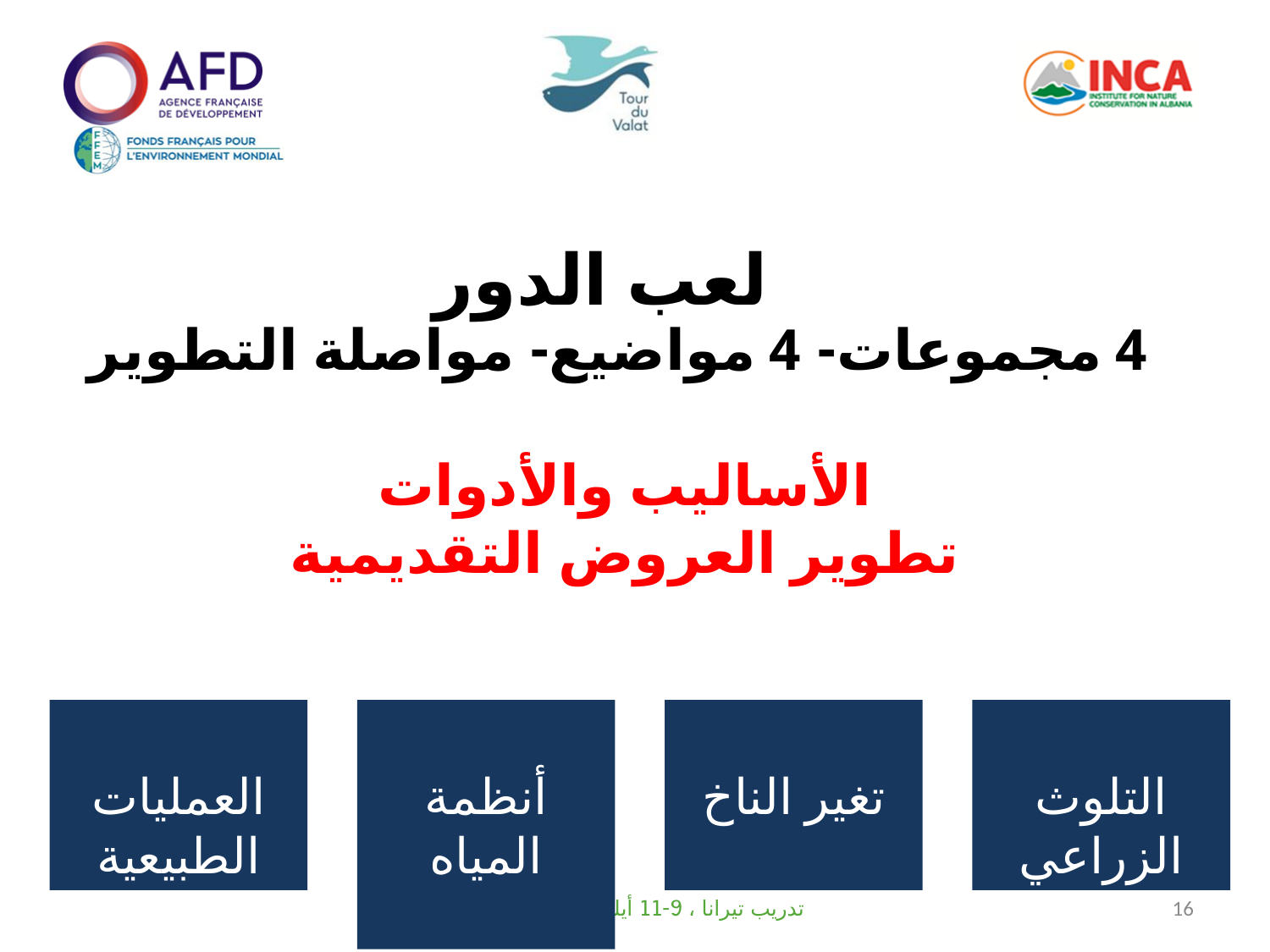

لعب الدور
 4 مجموعات- 4 مواضيع- مواصلة التطوير

الأساليب والأدوات
تطوير العروض التقديمية

العمليات الطبيعية

أنظمة المياه

تغير الناخ

التلوث الزراعي
تدريب تيرانا ، 9-11 أيلول/سبتمبر 2019
16